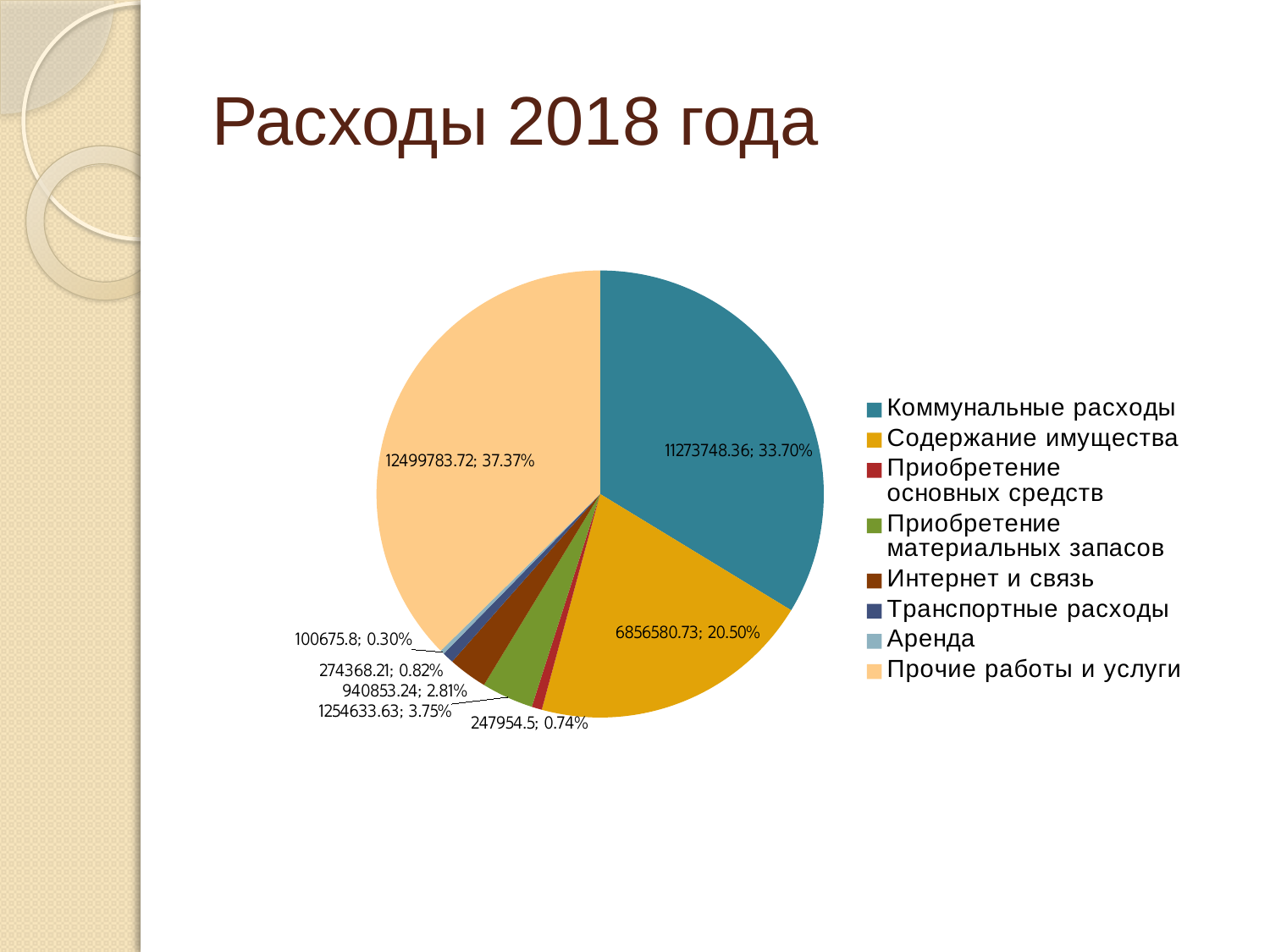

# Расходы 2018 года

### Chart

| Category |  |
|---|---|
| Коммунальные расходы | 11273748.36 |
| Содержание имущества | 6856580.73 |
| Приобретение основных средств | 247954.5 |
| Приобретение материальных запасов | 1254633.63 |
| Интернет и связь | 940853.24 |
| Транспортные расходы | 274368.21 |
| Аренда | 100675.8 |
| Прочие работы и услуги | 12499783.72 |